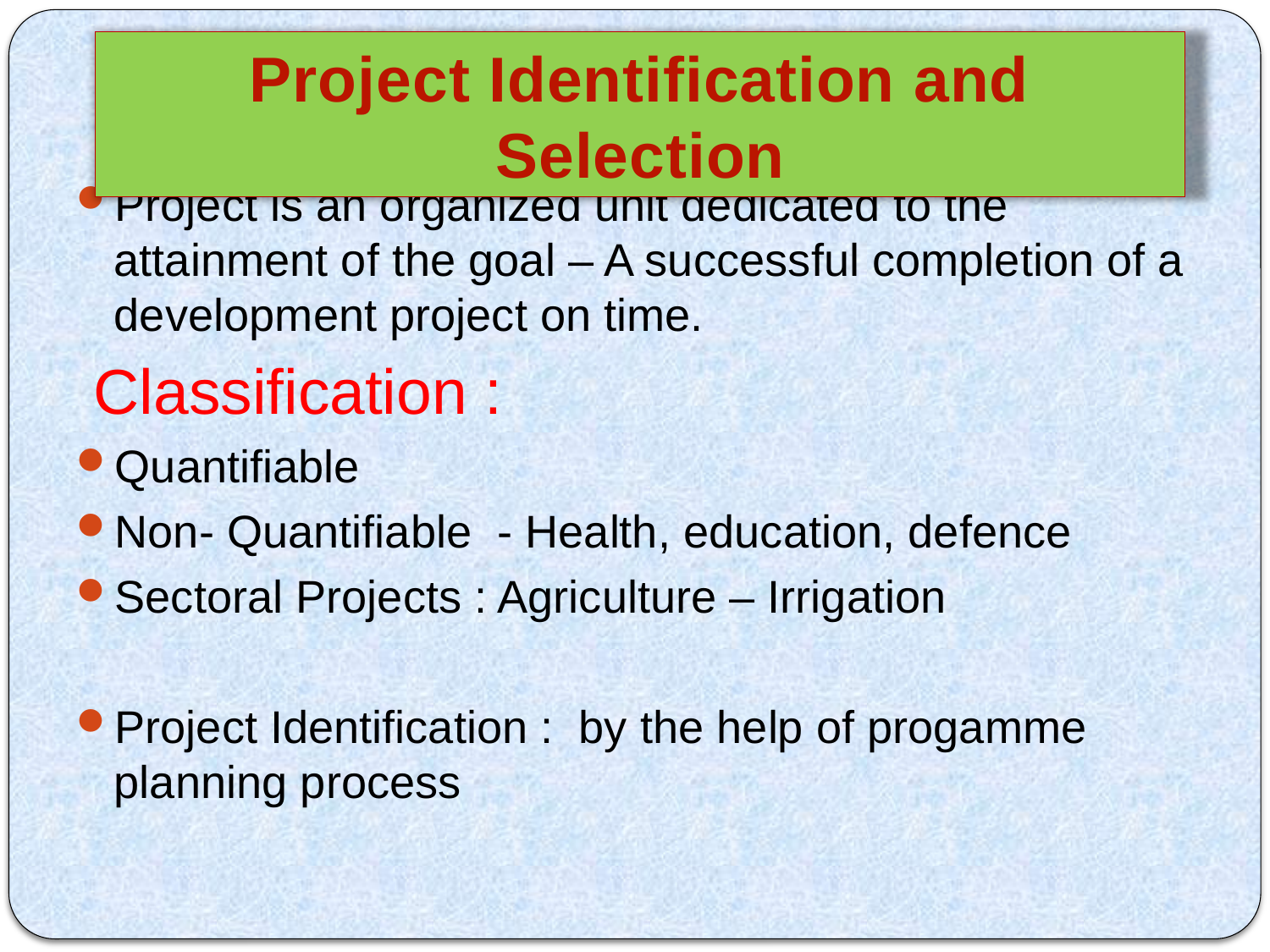

Project Identification and Selection
Project is an organized unit dedicated to the attainment of the goal – A successful completion of a development project on time.
 Classification :
Quantifiable
Non- Quantifiable  - Health, education, defence
Sectoral Projects : Agriculture – Irrigation

Project Identification :  by the help of progamme planning process